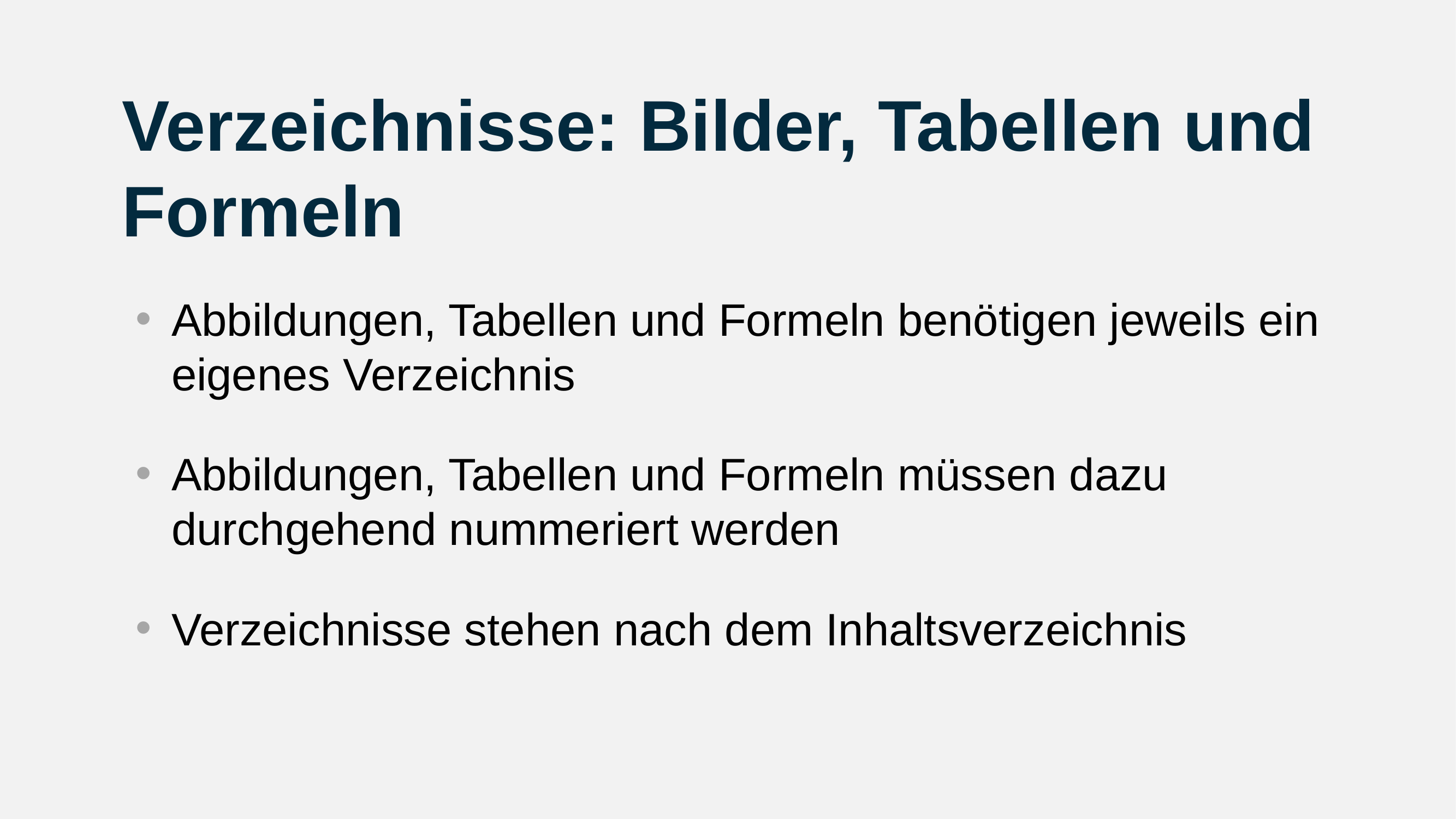

# Verzeichnisse: Bilder, Tabellen und Formeln
Abbildungen, Tabellen und Formeln benötigen jeweils ein eigenes Verzeichnis
Abbildungen, Tabellen und Formeln müssen dazu durchgehend nummeriert werden
Verzeichnisse stehen nach dem Inhaltsverzeichnis